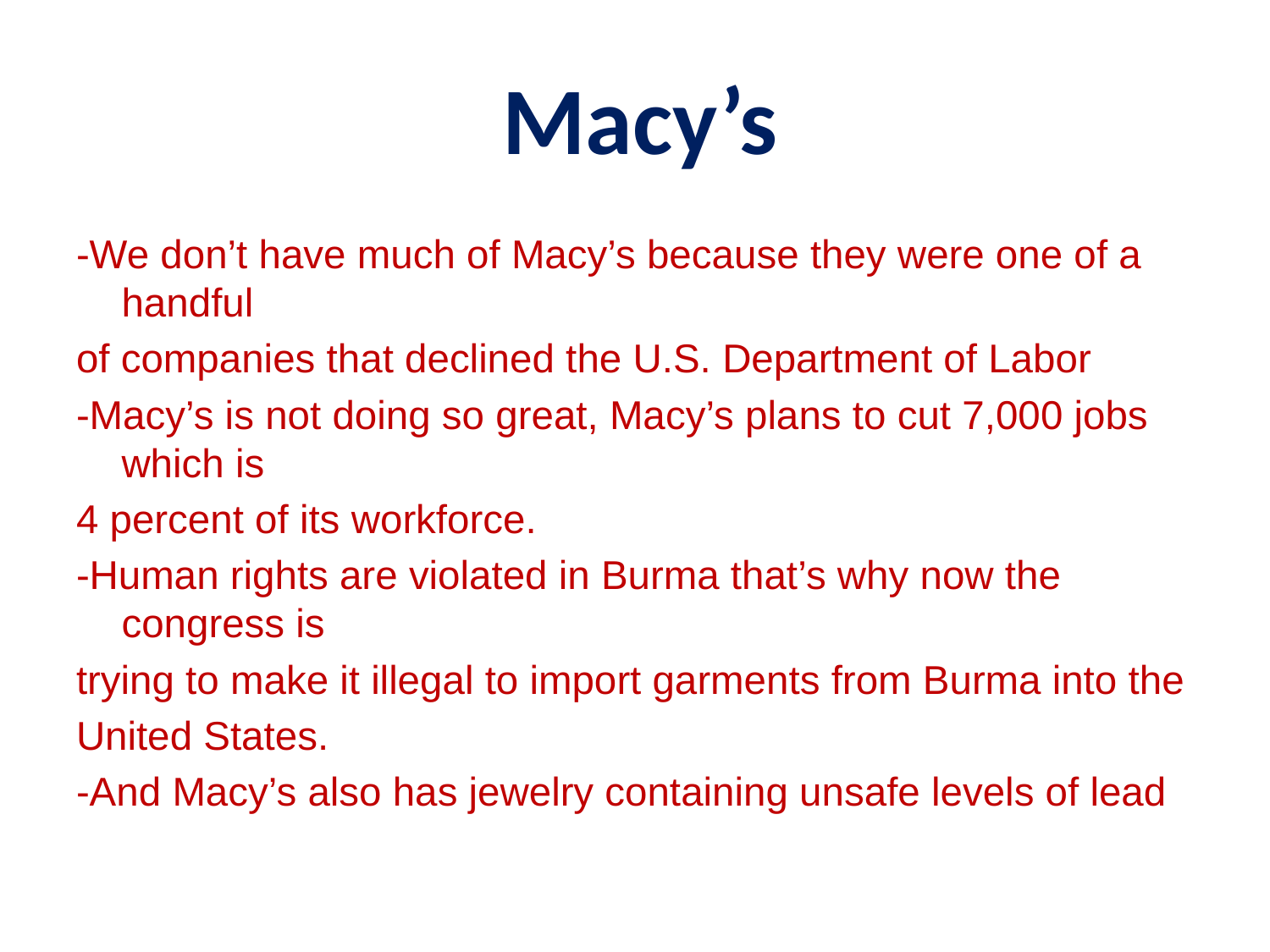

Macy’s
-We don’t have much of Macy’s because they were one of a handful
of companies that declined the U.S. Department of Labor
-Macy’s is not doing so great, Macy’s plans to cut 7,000 jobs which is
4 percent of its workforce.
-Human rights are violated in Burma that’s why now the congress is
trying to make it illegal to import garments from Burma into the
United States.
-And Macy’s also has jewelry containing unsafe levels of lead